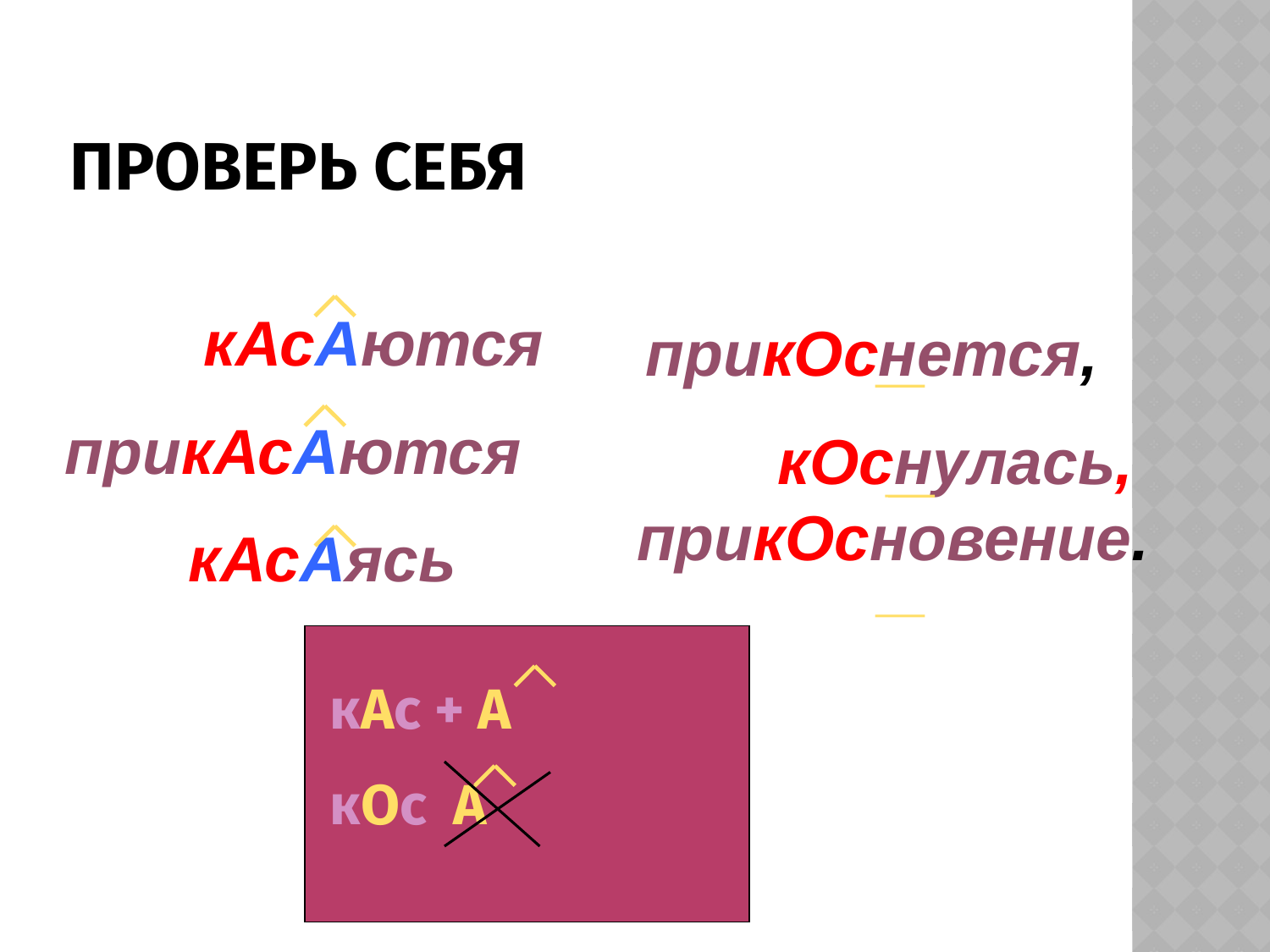

# ПРОВЕРЬ СЕБЯ
            кАсАются
   прикАсАются
          кАсАясь

 прикОснется,
        кОснулась, прикОсновение.

кАс + А
кОс  А